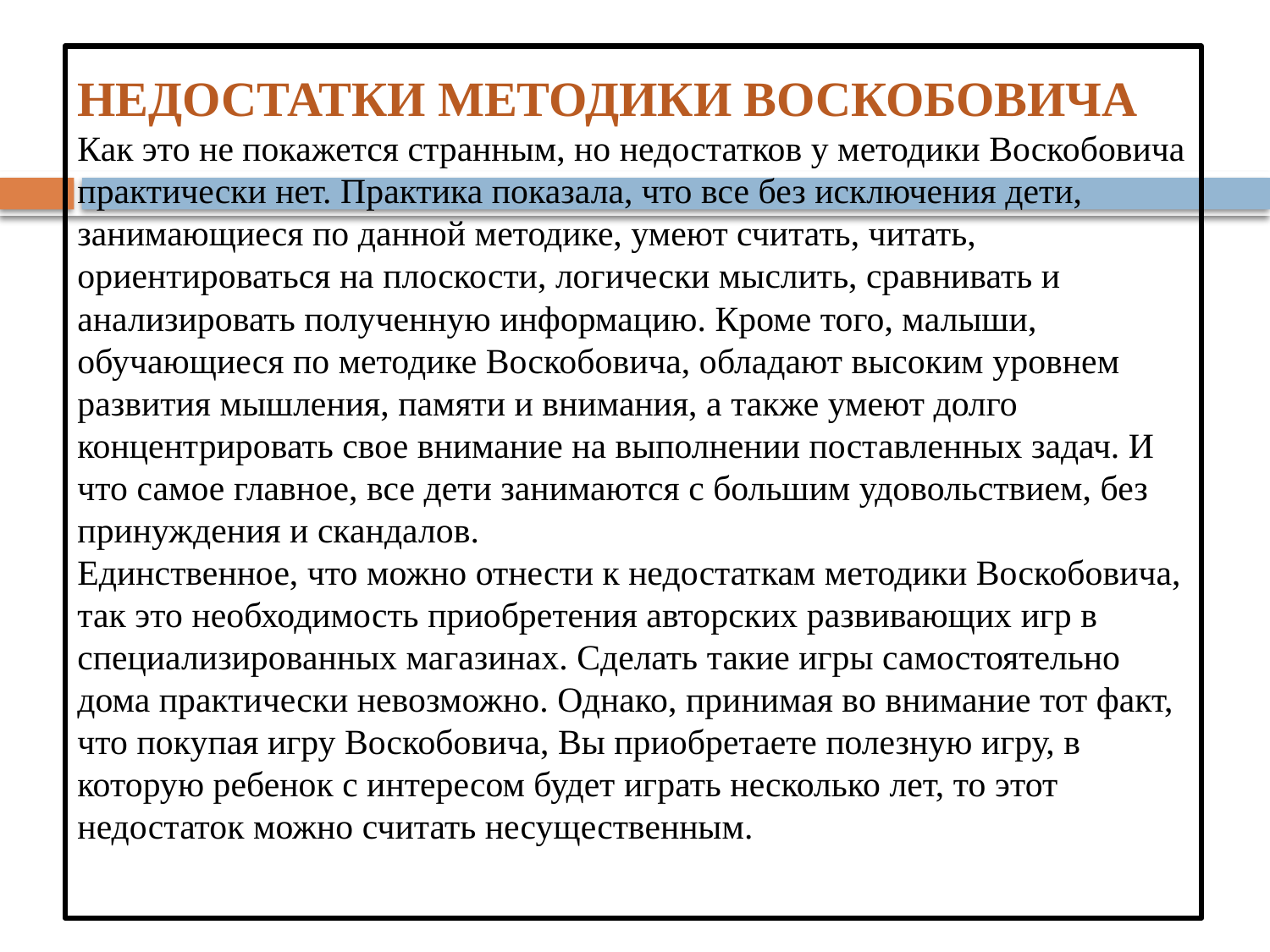

# НЕДОСТАТКИ МЕТОДИКИ ВОСКОБОВИЧА Как это не покажется странным, но недостатков у методики Воскобовича практически нет. Практика показала, что все без исключения дети, занимающиеся по данной методике, умеют считать, читать, ориентироваться на плоскости, логически мыслить, сравнивать и анализировать полученную информацию. Кроме того, малыши, обучающиеся по методике Воскобовича, обладают высоким уровнем развития мышления, памяти и внимания, а также умеют долго концентрировать свое внимание на выполнении поставленных задач. И что самое главное, все дети занимаются с большим удовольствием, без принуждения и скандалов. Единственное, что можно отнести к недостаткам методики Воскобовича, так это необходимость приобретения авторских развивающих игр в специализированных магазинах. Сделать такие игры самостоятельно дома практически невозможно. Однако, принимая во внимание тот факт, что покупая игру Воскобовича, Вы приобретаете полезную игру, в которую ребенок с интересом будет играть несколько лет, то этот недостаток можно считать несущественным.